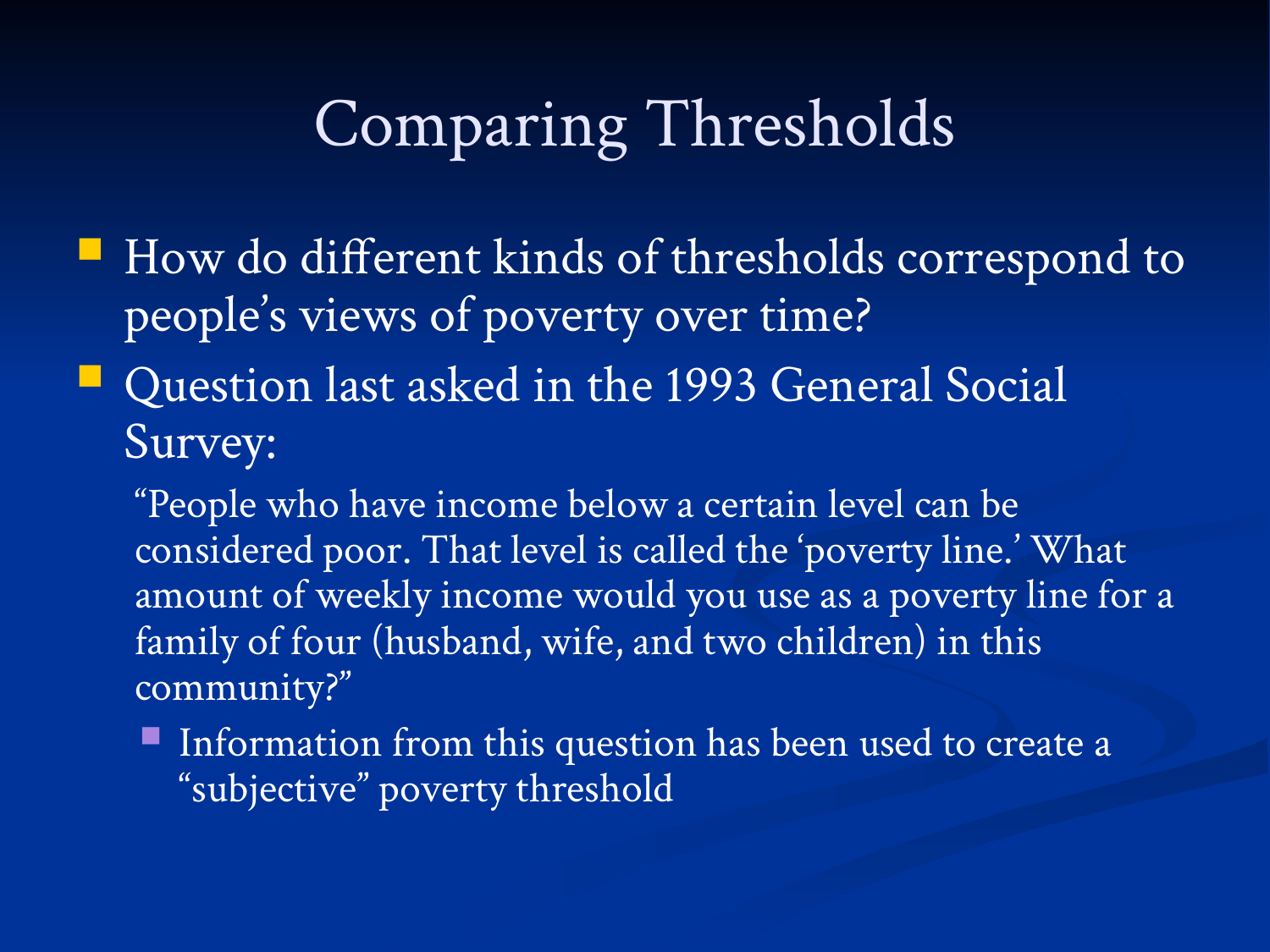

# Comparing Thresholds
How do different kinds of thresholds correspond to people’s views of poverty over time?
Question last asked in the 1993 General Social Survey:
	“People who have income below a certain level can be considered poor. That level is called the ‘poverty line.’ What amount of weekly income would you use as a poverty line for a family of four (husband, wife, and two children) in this community?”
Information from this question has been used to create a “subjective” poverty threshold